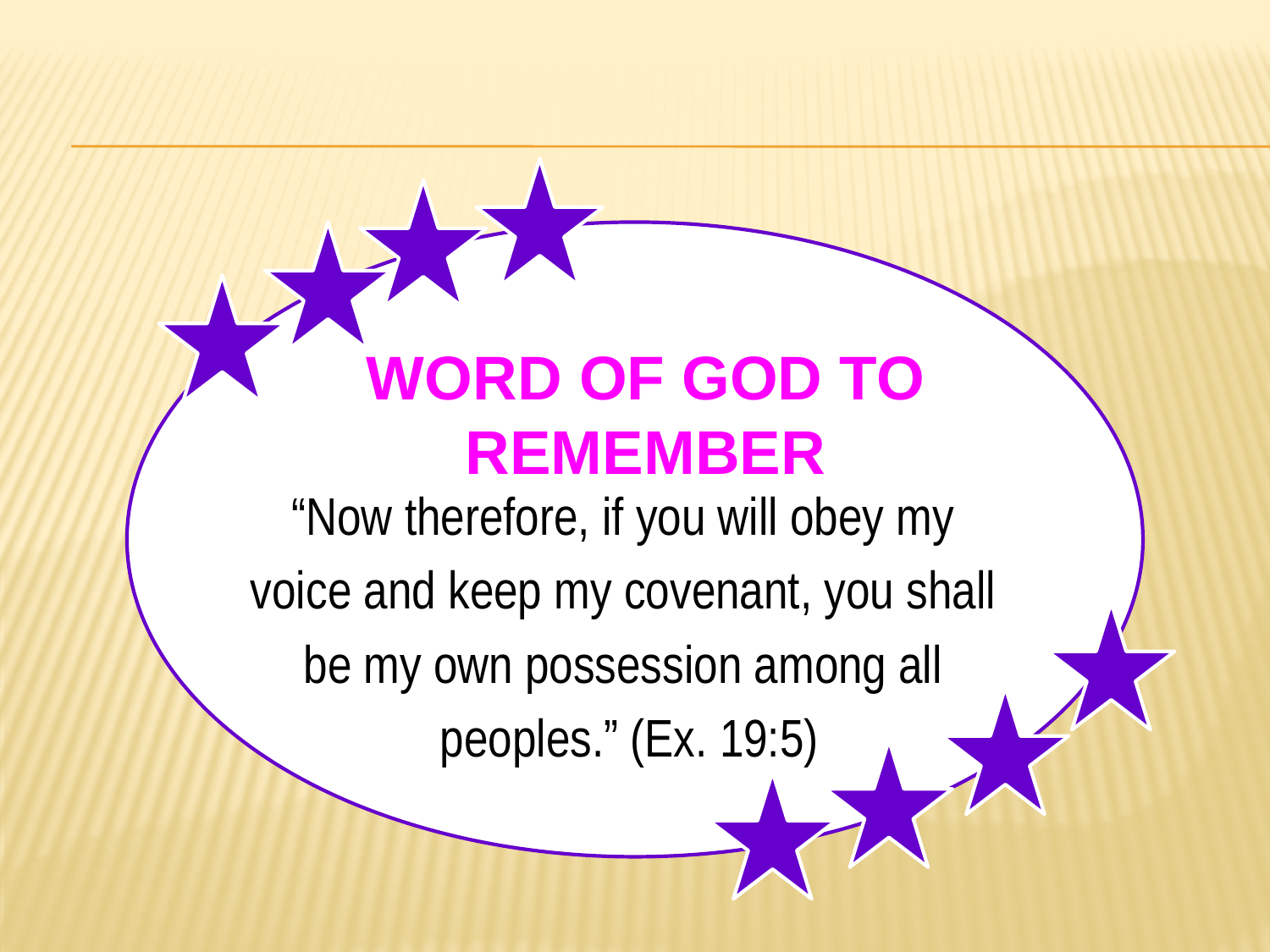

# Word of God to Remember
“Now therefore, if you will obey my
voice and keep my covenant, you shall
be my own possession among all
peoples.” (Ex. 19:5)